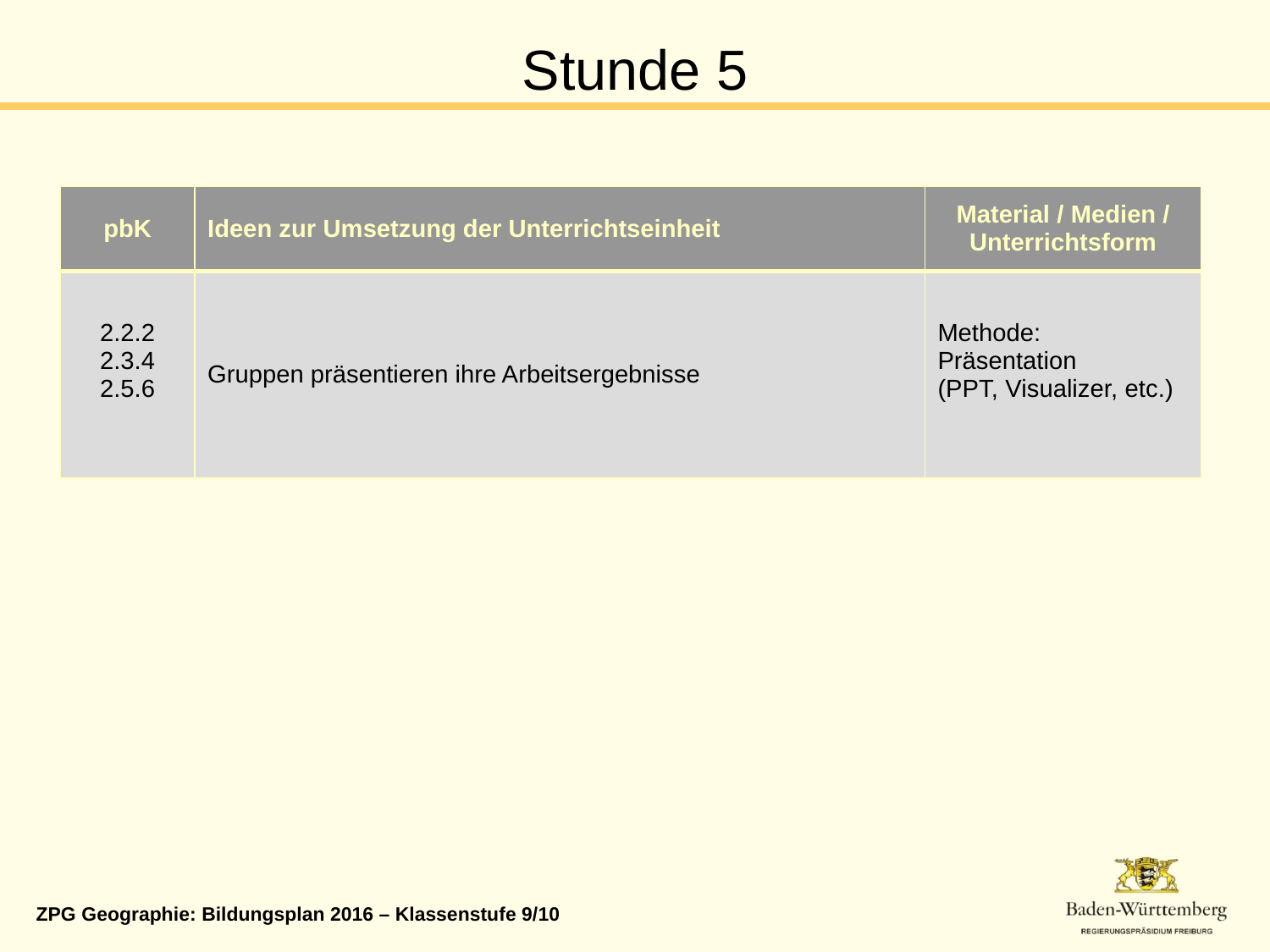

# Stunde 5
| pbK | Ideen zur Umsetzung der Unterrichtseinheit | Material / Medien / Unterrichtsform |
| --- | --- | --- |
| 2.2.2 2.3.4 2.5.6 | Gruppen präsentieren ihre Arbeitsergebnisse | Methode: Präsentation (PPT, Visualizer, etc.) |